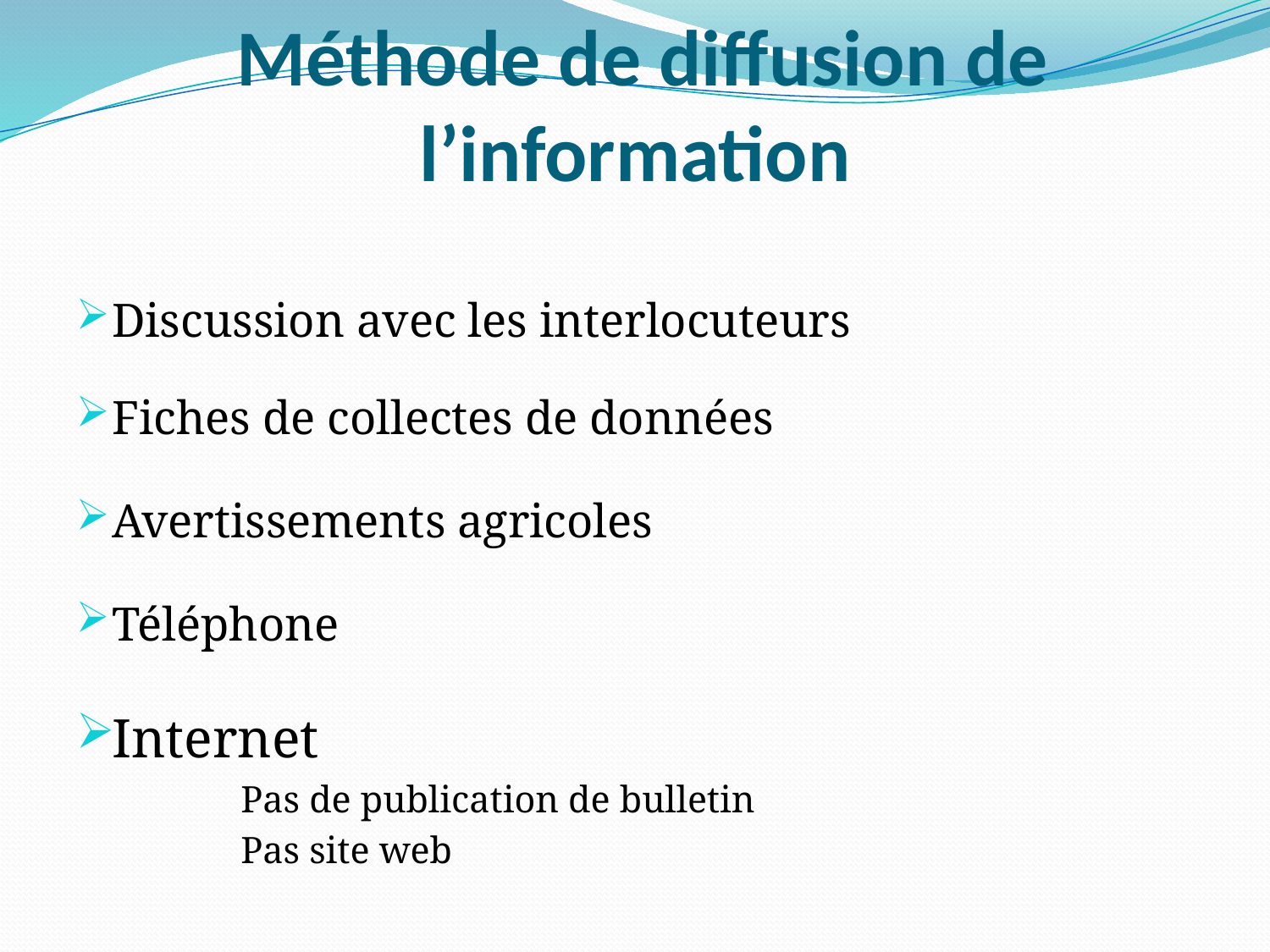

# Méthode de diffusion de l’information

Discussion avec les interlocuteurs
Fiches de collectes de données
Avertissements agricoles
Téléphone
Internet
Pas de publication de bulletin
Pas site web